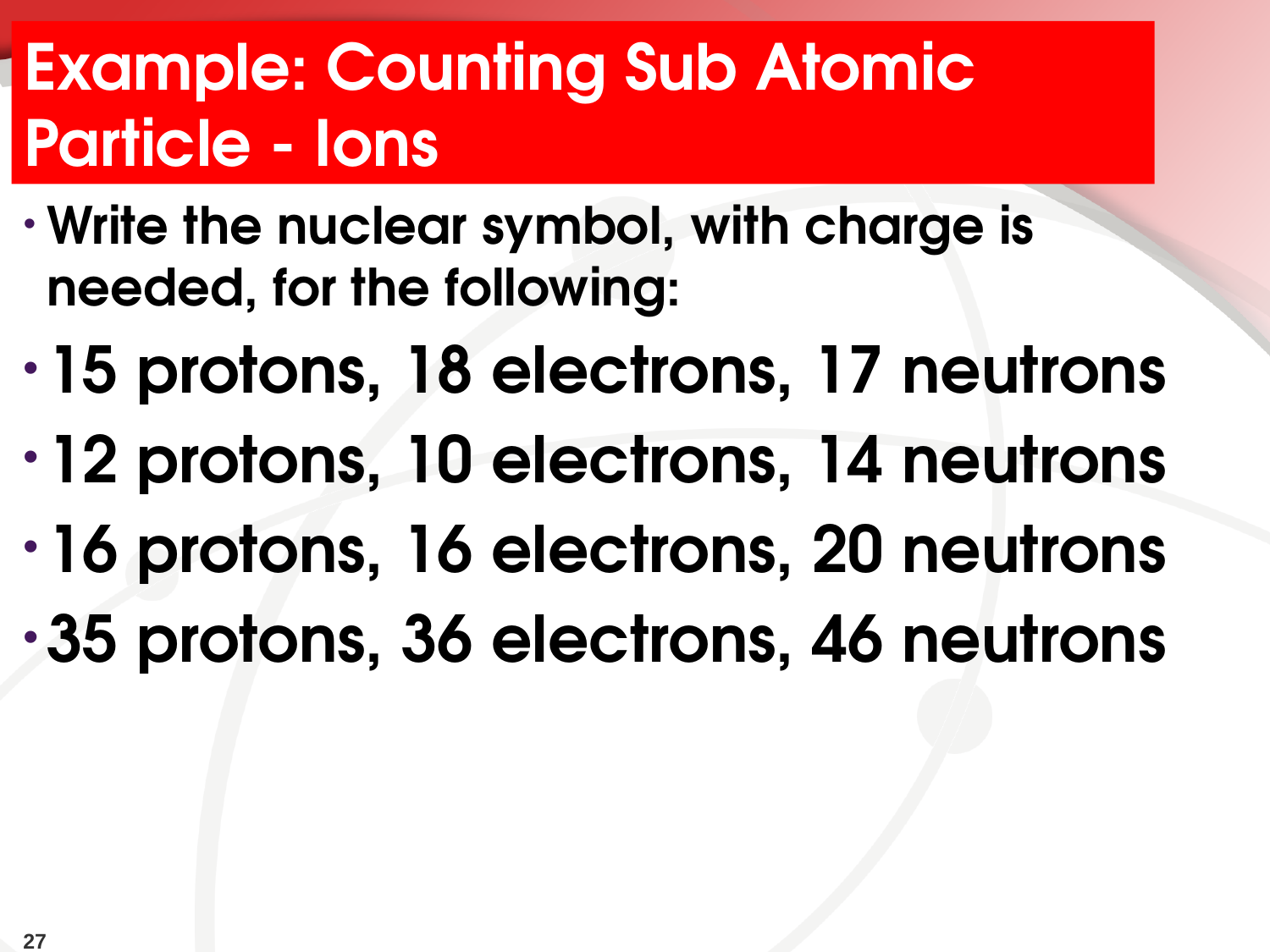

Example: Counting Sub Atomic Particle - Ions
#
Write the nuclear symbol, with charge is needed, for the following:
15 protons, 18 electrons, 17 neutrons
12 protons, 10 electrons, 14 neutrons
16 protons, 16 electrons, 20 neutrons
35 protons, 36 electrons, 46 neutrons

27